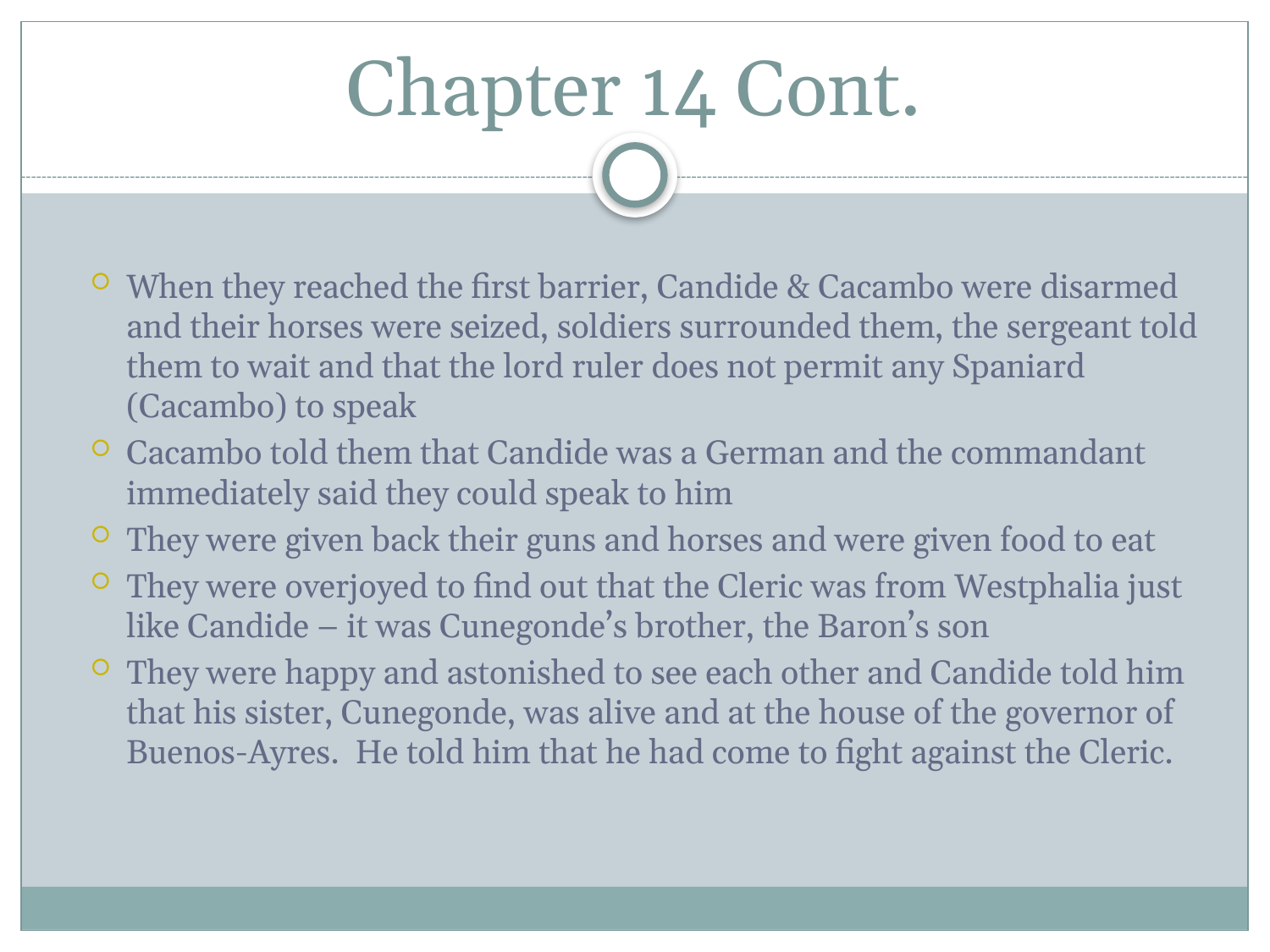

# Chapter 14 Cont.

When they reached the first barrier, Candide & Cacambo were disarmed and their horses were seized, soldiers surrounded them, the sergeant told them to wait and that the lord ruler does not permit any Spaniard (Cacambo) to speak
Cacambo told them that Candide was a German and the commandant immediately said they could speak to him
They were given back their guns and horses and were given food to eat
They were overjoyed to find out that the Cleric was from Westphalia just like Candide – it was Cunegonde’s brother, the Baron’s son
They were happy and astonished to see each other and Candide told him that his sister, Cunegonde, was alive and at the house of the governor of Buenos-Ayres.  He told him that he had come to fight against the Cleric.